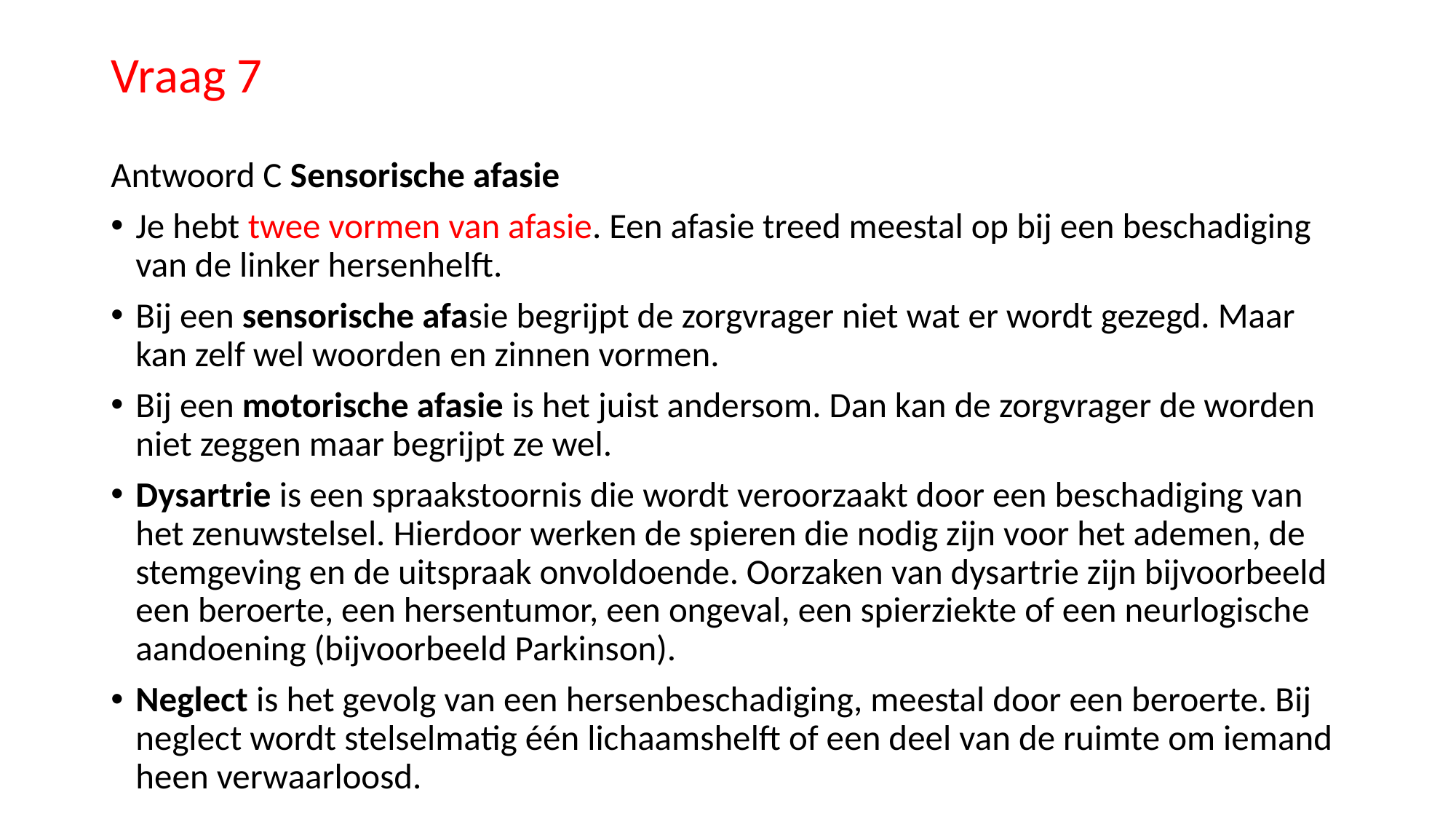

# Vraag 7
Antwoord C Sensorische afasie
Je hebt twee vormen van afasie. Een afasie treed meestal op bij een beschadiging van de linker hersenhelft.
Bij een sensorische afasie begrijpt de zorgvrager niet wat er wordt gezegd. Maar kan zelf wel woorden en zinnen vormen.
Bij een motorische afasie is het juist andersom. Dan kan de zorgvrager de worden niet zeggen maar begrijpt ze wel.
Dysartrie is een spraakstoornis die wordt veroorzaakt door een beschadiging van het zenuwstelsel. Hierdoor werken de spieren die nodig zijn voor het ademen, de stemgeving en de uitspraak onvoldoende. Oorzaken van dysartrie zijn bijvoorbeeld een beroerte, een hersentumor, een ongeval, een spierziekte of een neurlogische aandoening (bijvoorbeeld Parkinson).
Neglect is het gevolg van een hersenbeschadiging, meestal door een beroerte. Bij neglect wordt stelselmatig één lichaamshelft of een deel van de ruimte om iemand heen verwaarloosd.